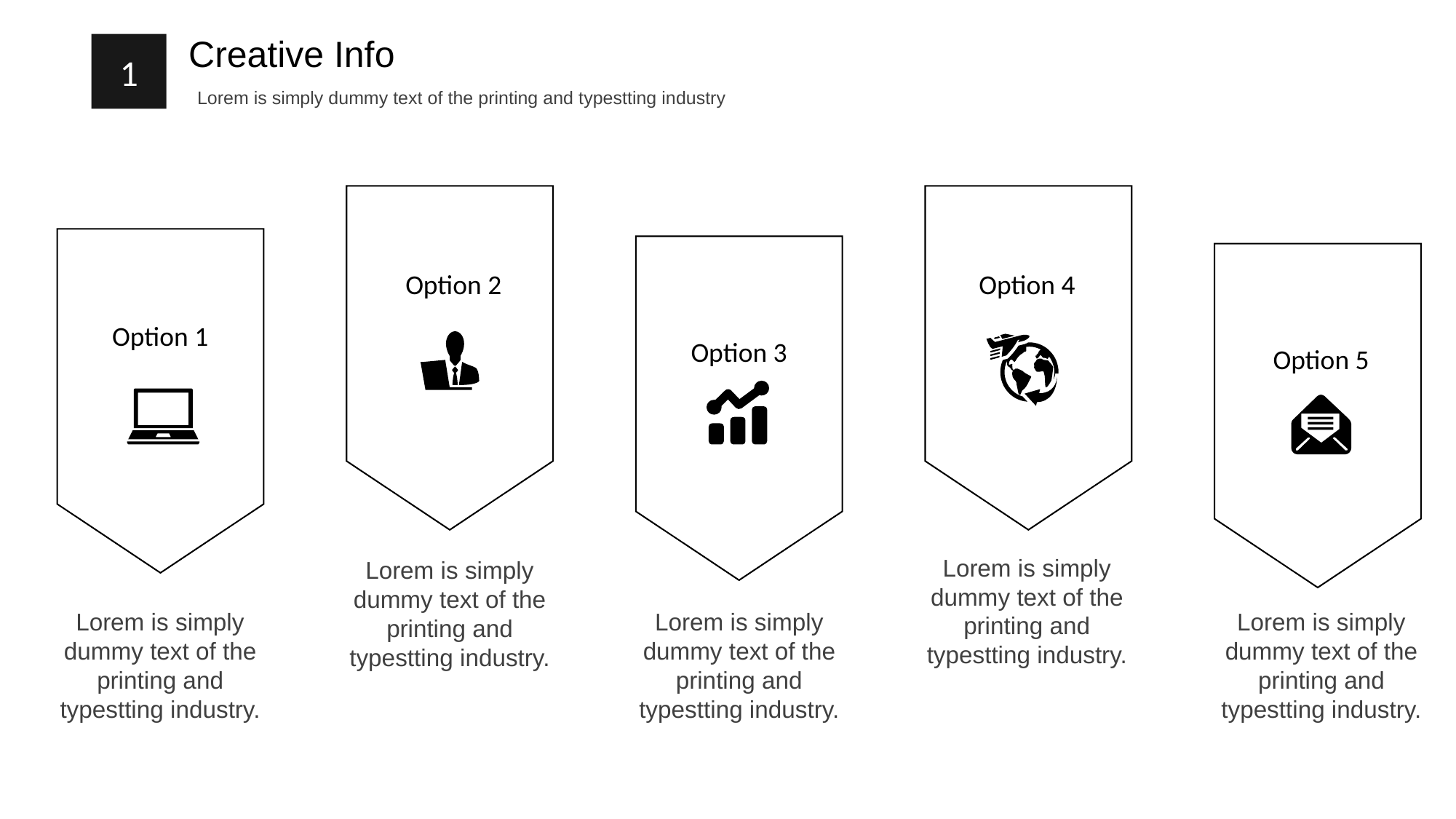

Creative Info
1
Lorem is simply dummy text of the printing and typestting industry

Option 2
Option 4
Option 1
Option 3

Option 5

Lorem is simply dummy text of the printing and typestting industry.

Lorem is simply dummy text of the printing and typestting industry.

Lorem is simply dummy text of the printing and typestting industry.

Lorem is simply dummy text of the printing and typestting industry.

Lorem is simply dummy text of the printing and typestting industry.